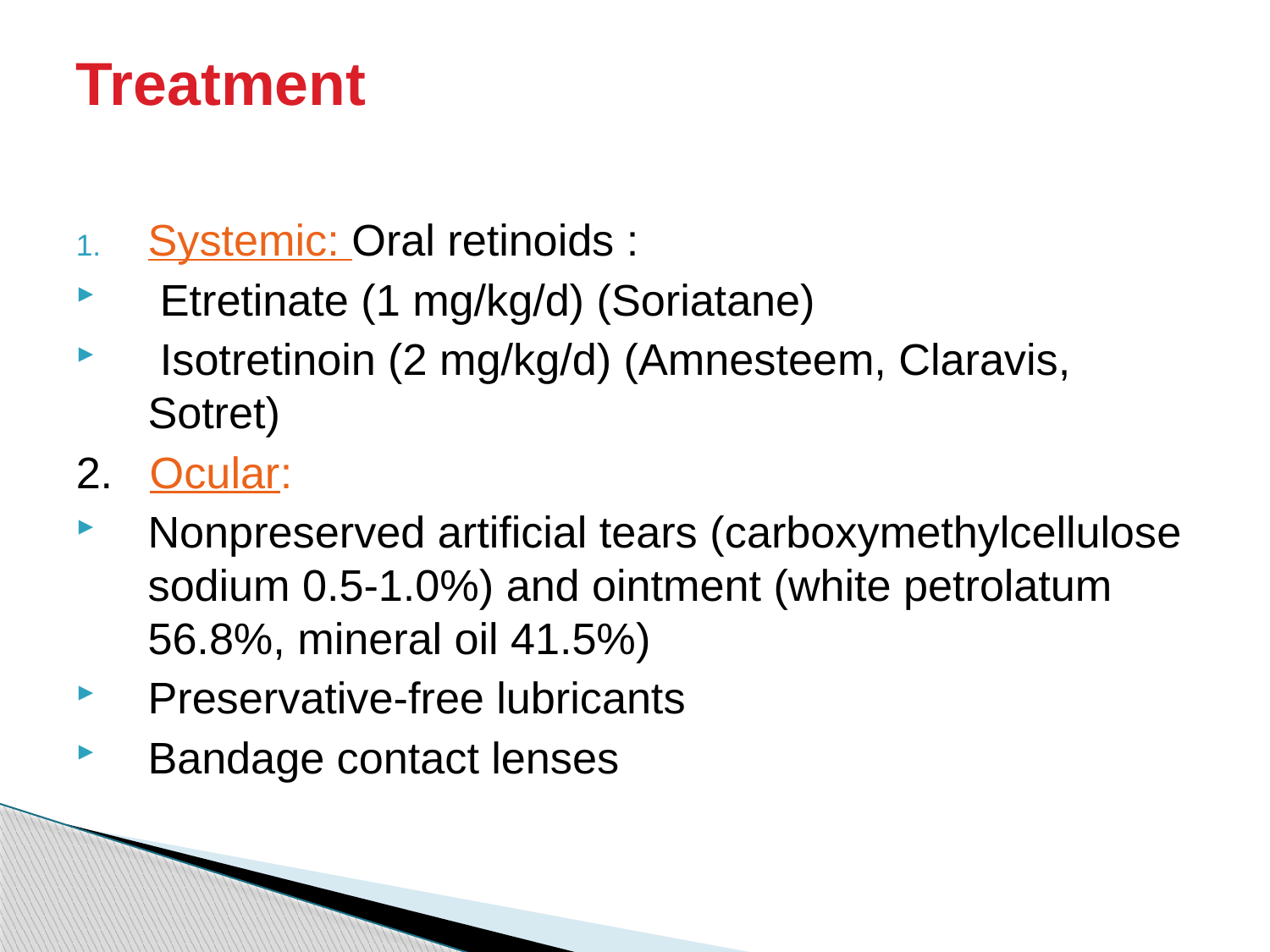

# Treatment
Systemic: Oral retinoids :
 Etretinate (1 mg/kg/d) (Soriatane)
 Isotretinoin (2 mg/kg/d) (Amnesteem, Claravis, Sotret)
2.   Ocular:
Nonpreserved artificial tears (carboxymethylcellulose sodium 0.5-1.0%) and ointment (white petrolatum 56.8%, mineral oil 41.5%)
Preservative-free lubricants
Bandage contact lenses